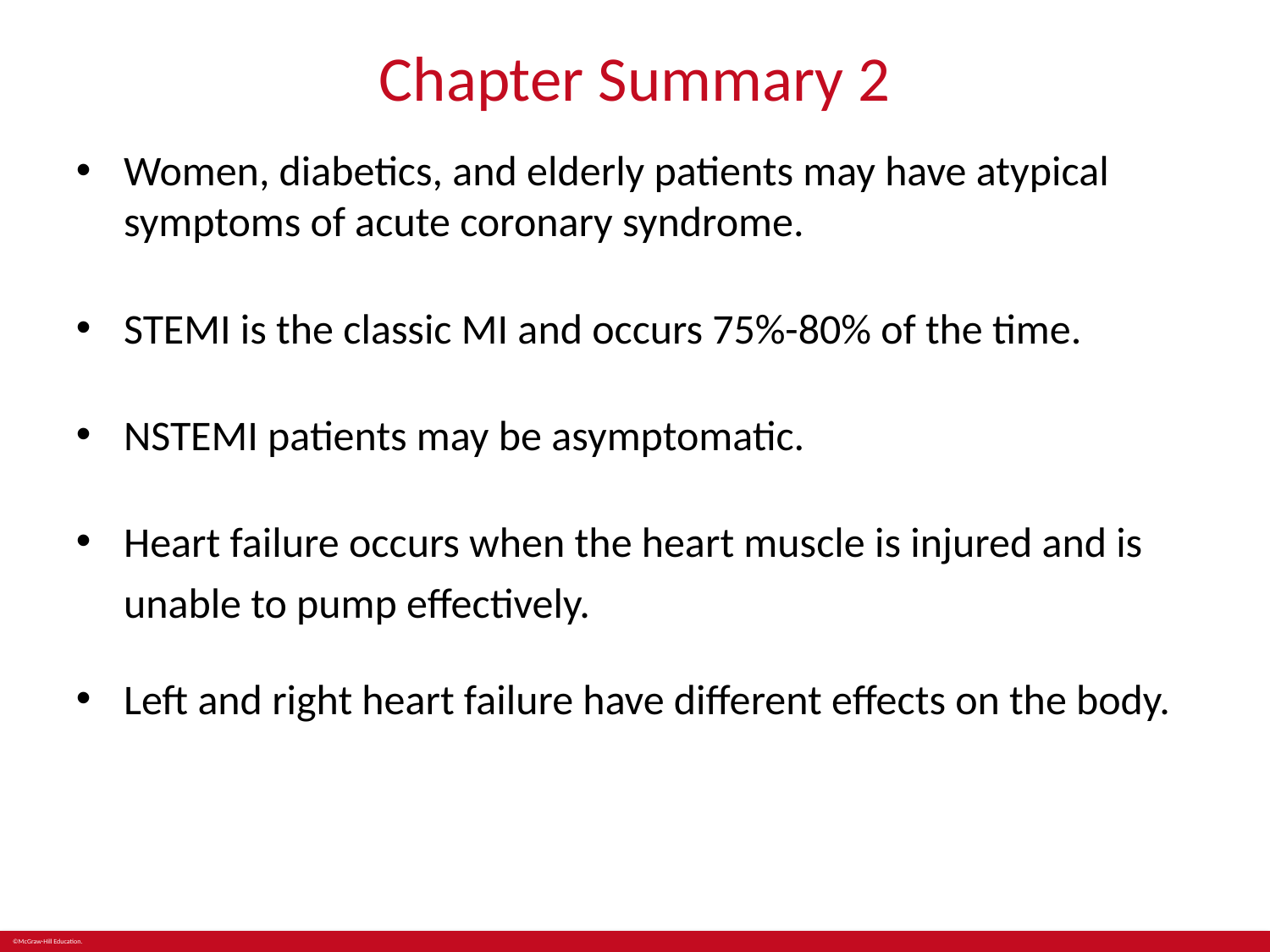

# Chapter Summary 2
Women, diabetics, and elderly patients may have atypical symptoms of acute coronary syndrome.
STEMI is the classic MI and occurs 75%-80% of the time.
NSTEMI patients may be asymptomatic.
Heart failure occurs when the heart muscle is injured and is unable to pump effectively.
Left and right heart failure have different effects on the body.